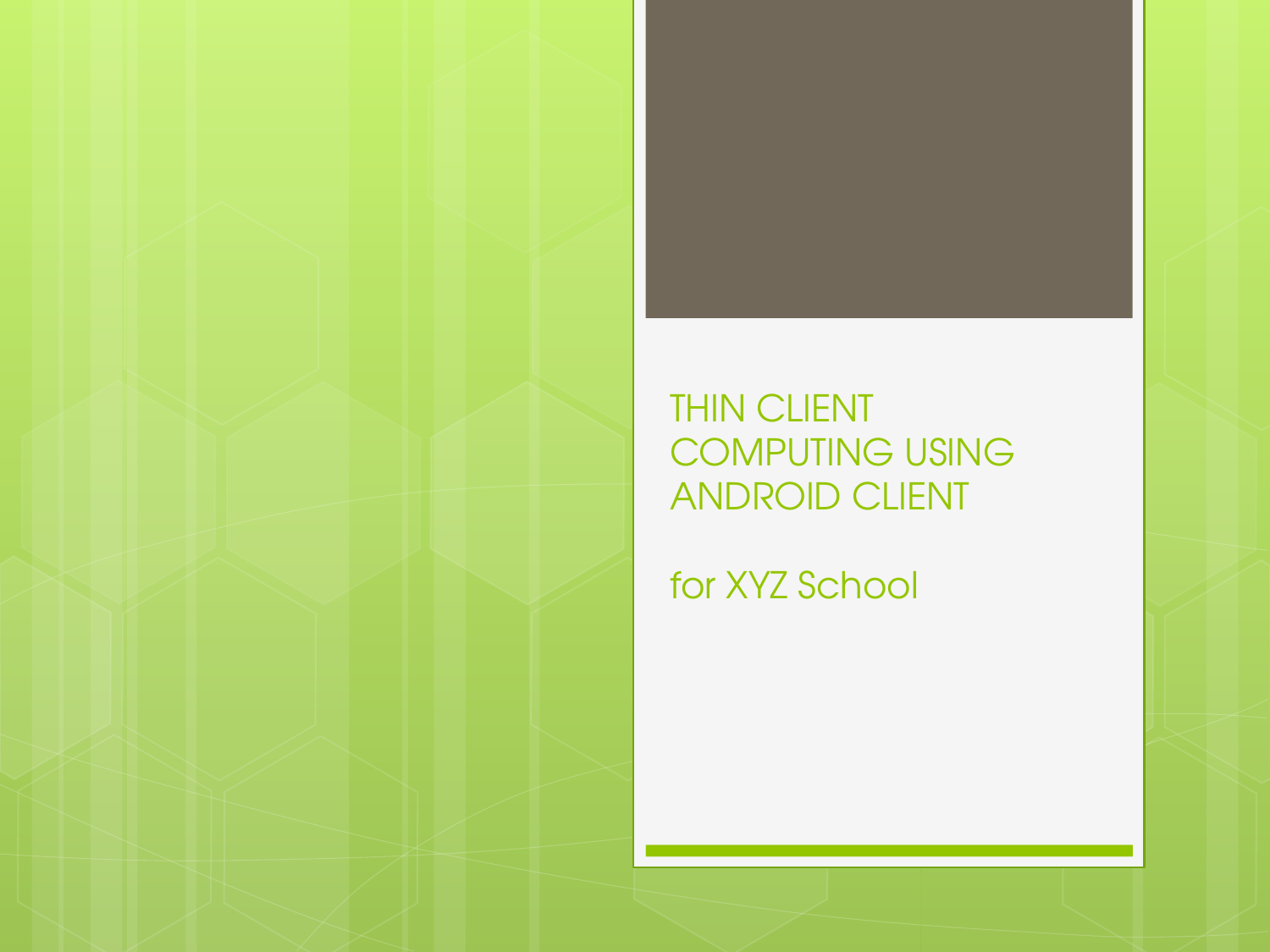

# THIN CLIENT COMPUTING USING ANDROID CLIENT for XYZ School